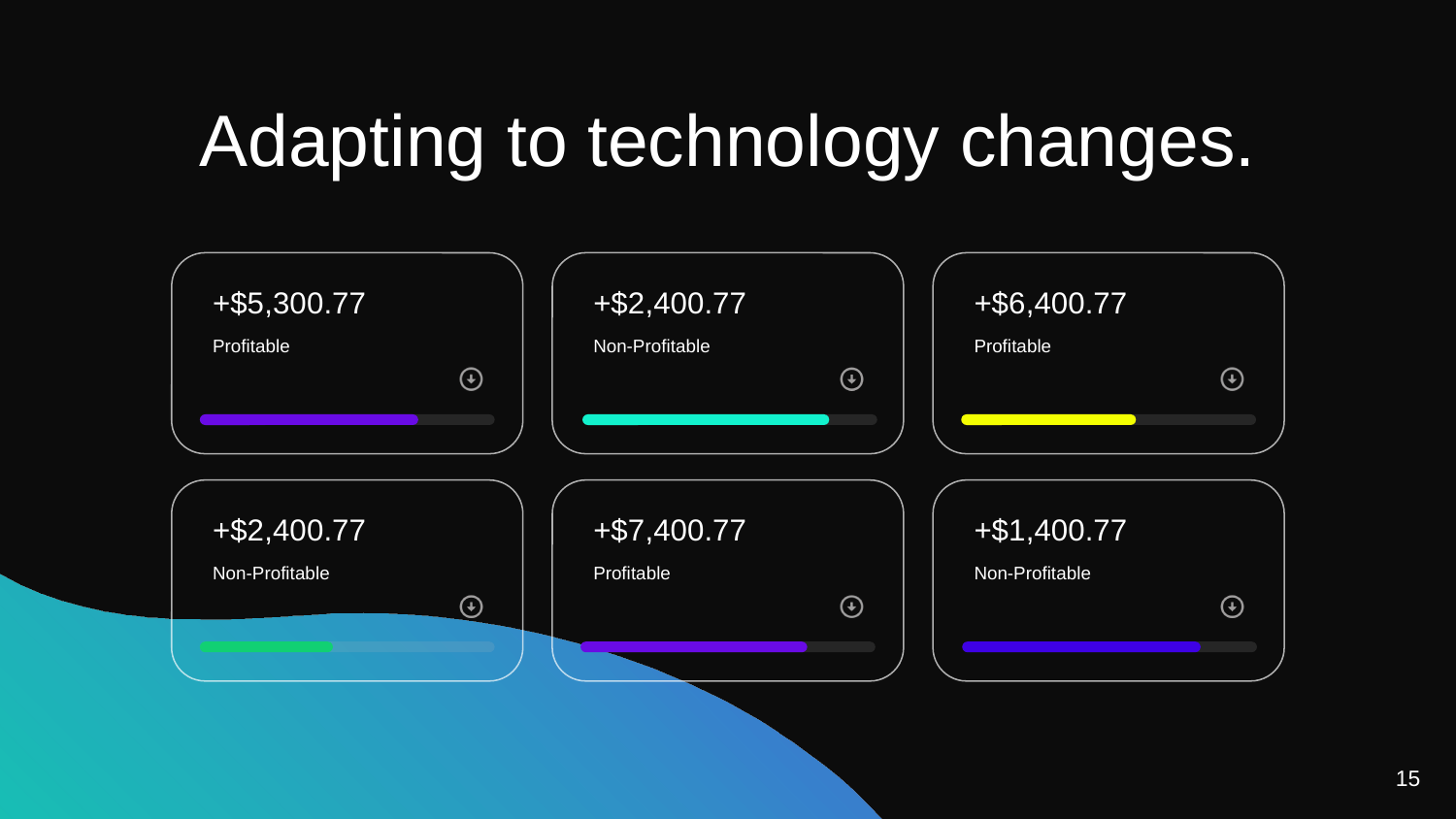

Adapting to technology changes.

+$5,300.77
+$2,400.77
+$6,400.77
Profitable
Non-Profitable
Profitable

+$2,400.77
+$7,400.77
+$1,400.77
Non-Profitable
Profitable
Non-Profitable